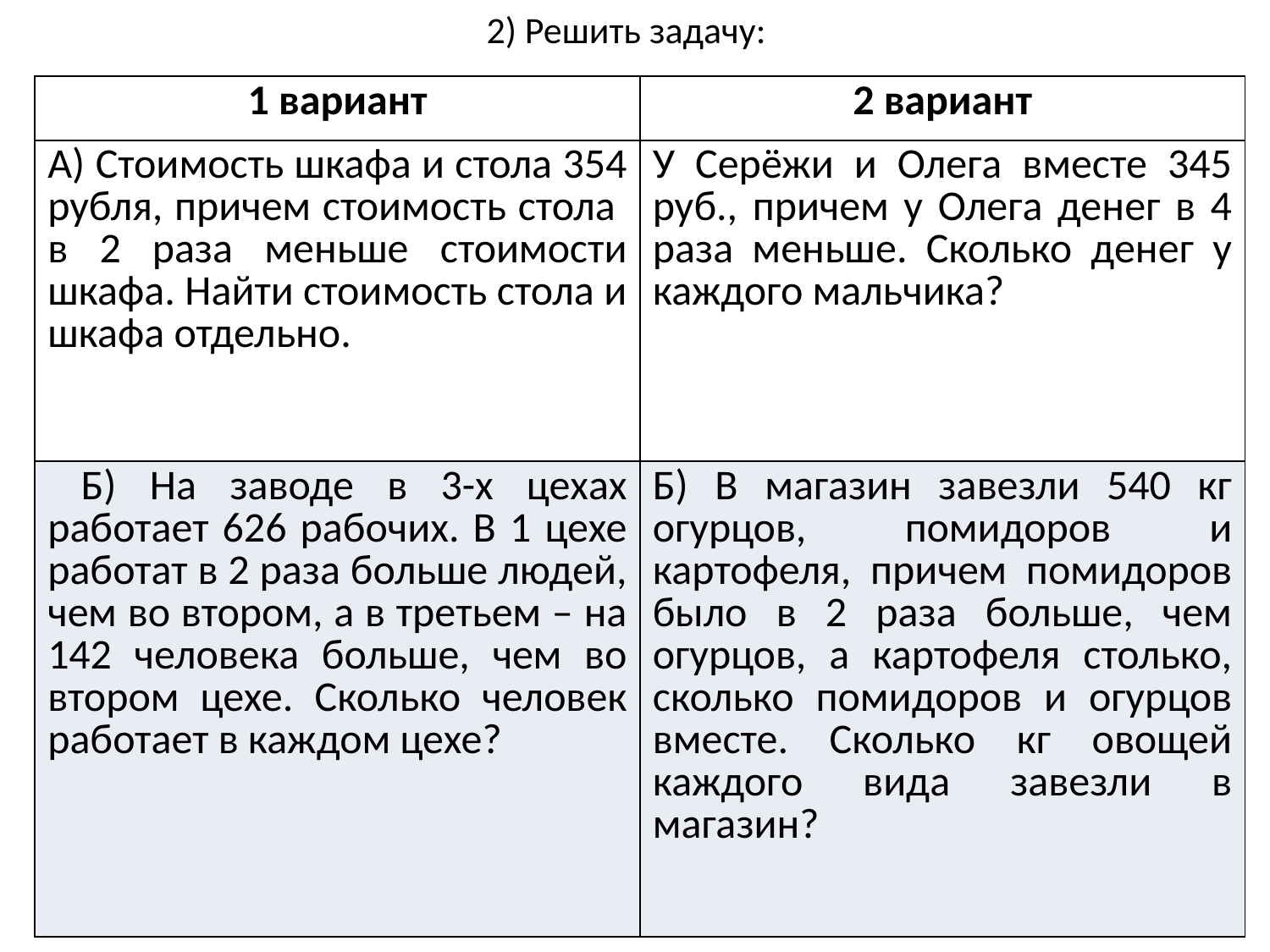

# 2) Решить задачу:
| 1 вариант | 2 вариант |
| --- | --- |
| А) Стоимость шкафа и стола 354 рубля, причем стоимость стола в 2 раза меньше стоимости шкафа. Найти стоимость стола и шкафа отдельно. | У Серёжи и Олега вместе 345 руб., причем у Олега денег в 4 раза меньше. Сколько денег у каждого мальчика? |
| Б) На заводе в 3-х цехах работает 626 рабочих. В 1 цехе работат в 2 раза больше людей, чем во втором, а в третьем – на 142 человека больше, чем во втором цехе. Сколько человек работает в каждом цехе? | Б) В магазин завезли 540 кг огурцов, помидоров и картофеля, причем помидоров было в 2 раза больше, чем огурцов, а картофеля столько, сколько помидоров и огурцов вместе. Сколько кг овощей каждого вида завезли в магазин? |